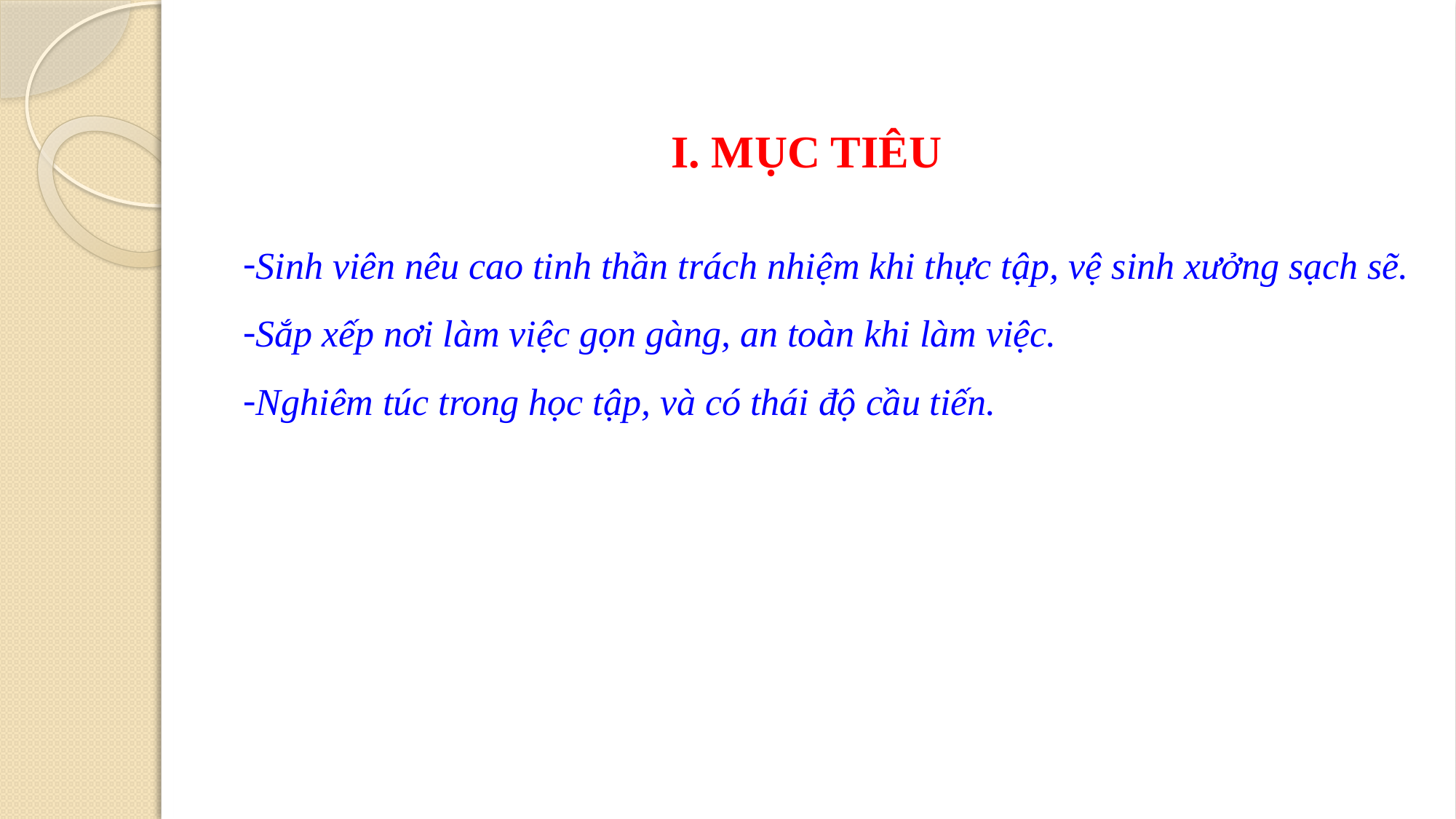

I. MỤC TIÊU
Sinh viên nêu cao tinh thần trách nhiệm khi thực tập, vệ sinh xưởng sạch sẽ.
Sắp xếp nơi làm việc gọn gàng, an toàn khi làm việc.
Nghiêm túc trong học tập, và có thái độ cầu tiến.